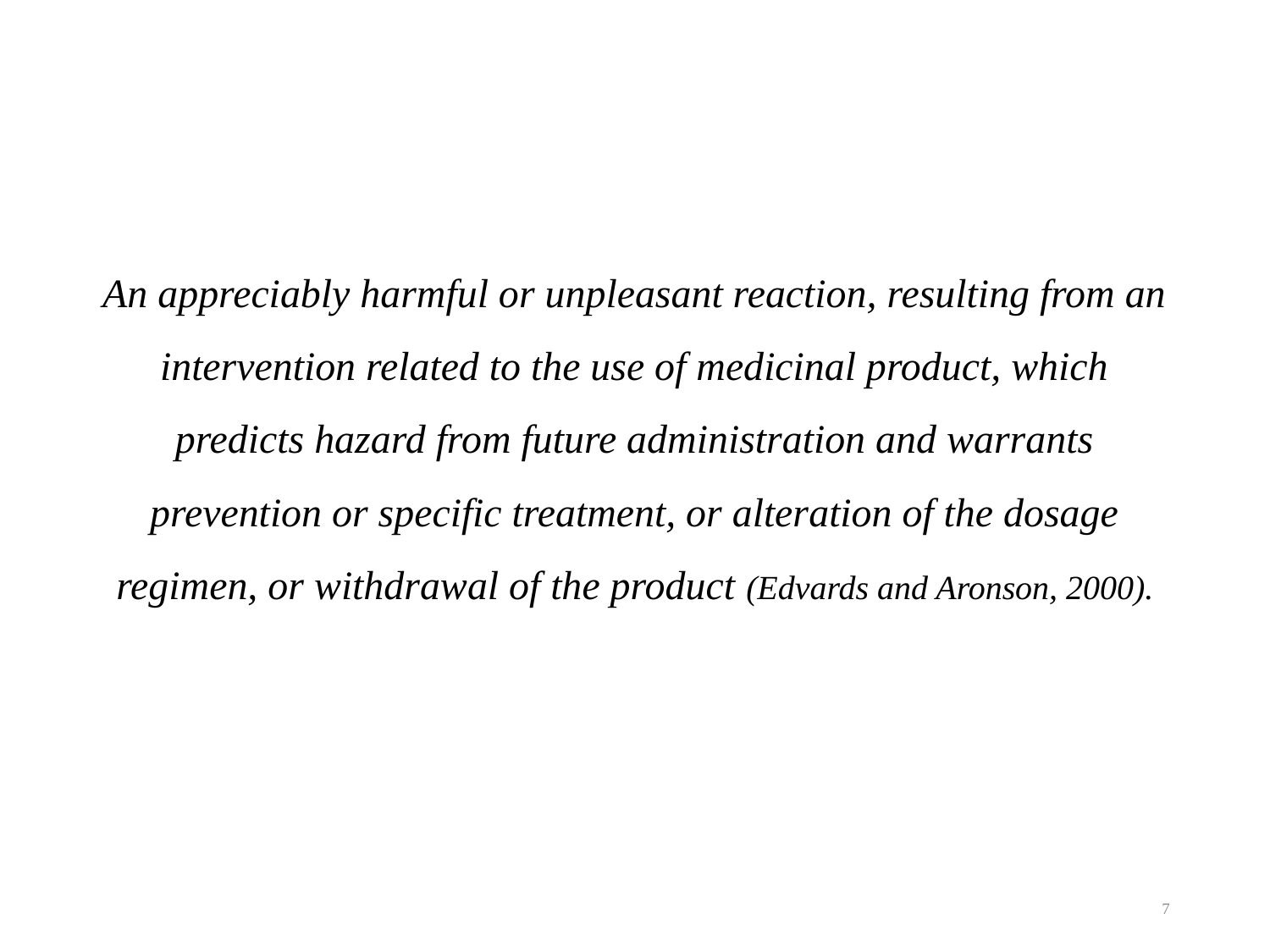

An appreciably harmful or unpleasant reaction, resulting from an intervention related to the use of medicinal product, which predicts hazard from future administration and warrants prevention or specific treatment, or alteration of the dosage regimen, or withdrawal of the product (Edvards and Aronson, 2000).
7